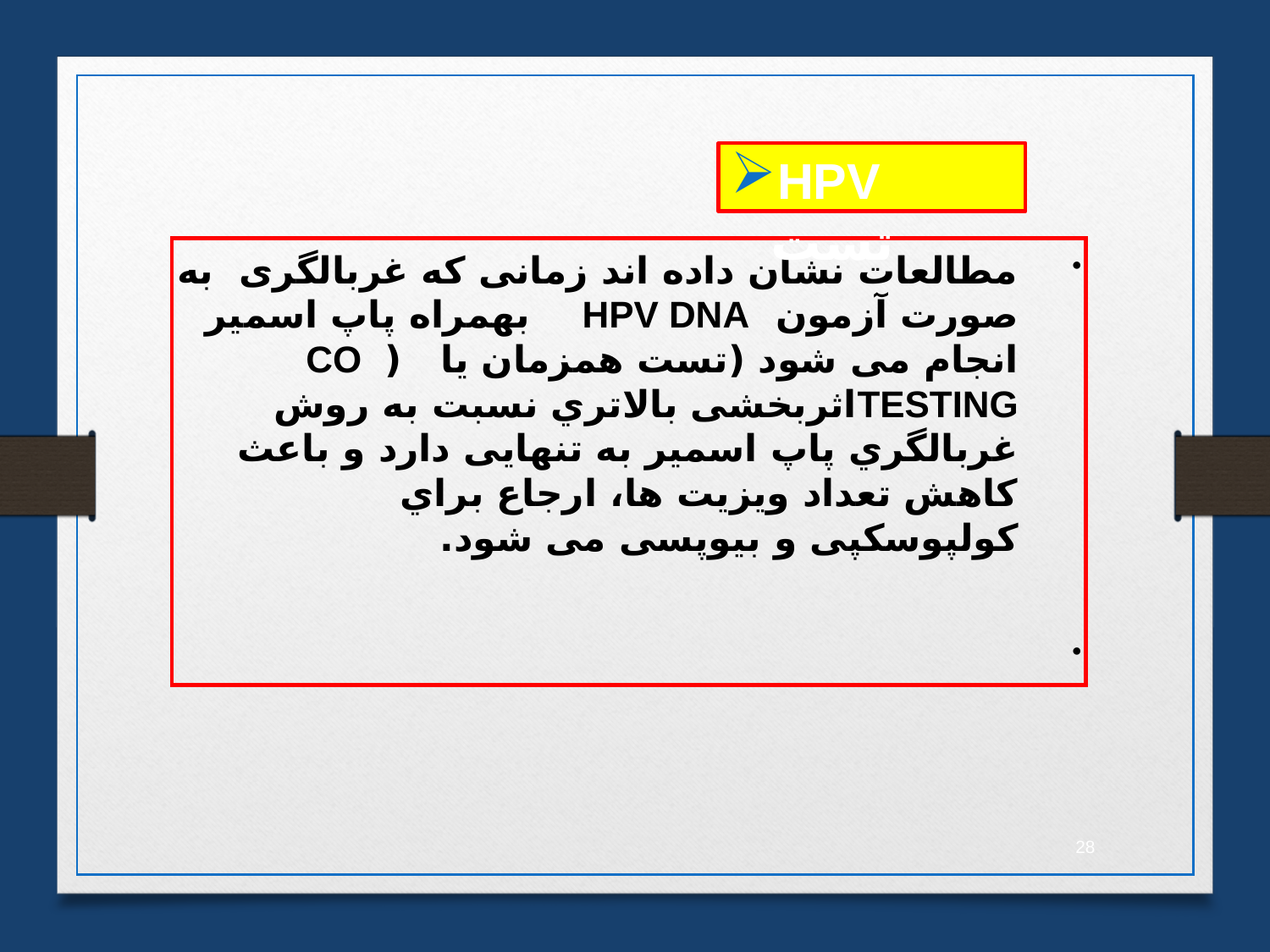

HPV  تست
مطالعات نشان داده اند زمانی که غربالگری  به صورت آزمون  HPV DNA    بهمراه پاپ اسمیر انجام می شود (تست همزمان یا   ( CO  TESTINGاثربخشی بالاتري نسبت به روش غربالگري پاپ اسمیر به تنهایی دارد و باعث کاهش تعداد ویزیت ها، ارجاع براي  کولپوسکپی و بیوپسی می شود.

28